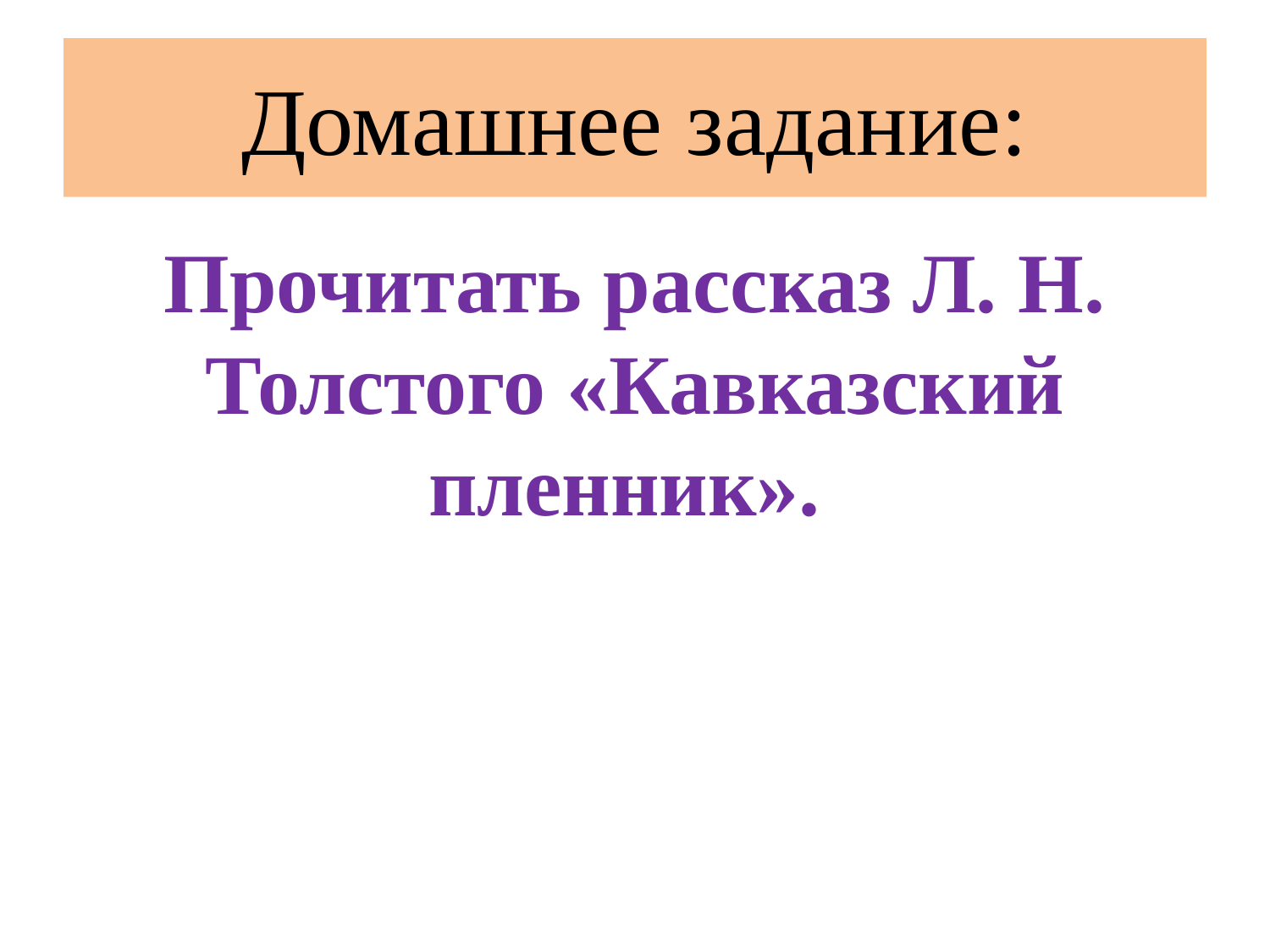

# Домашнее задание:
Прочитать рассказ Л. Н. Толстого «Кавказский пленник».